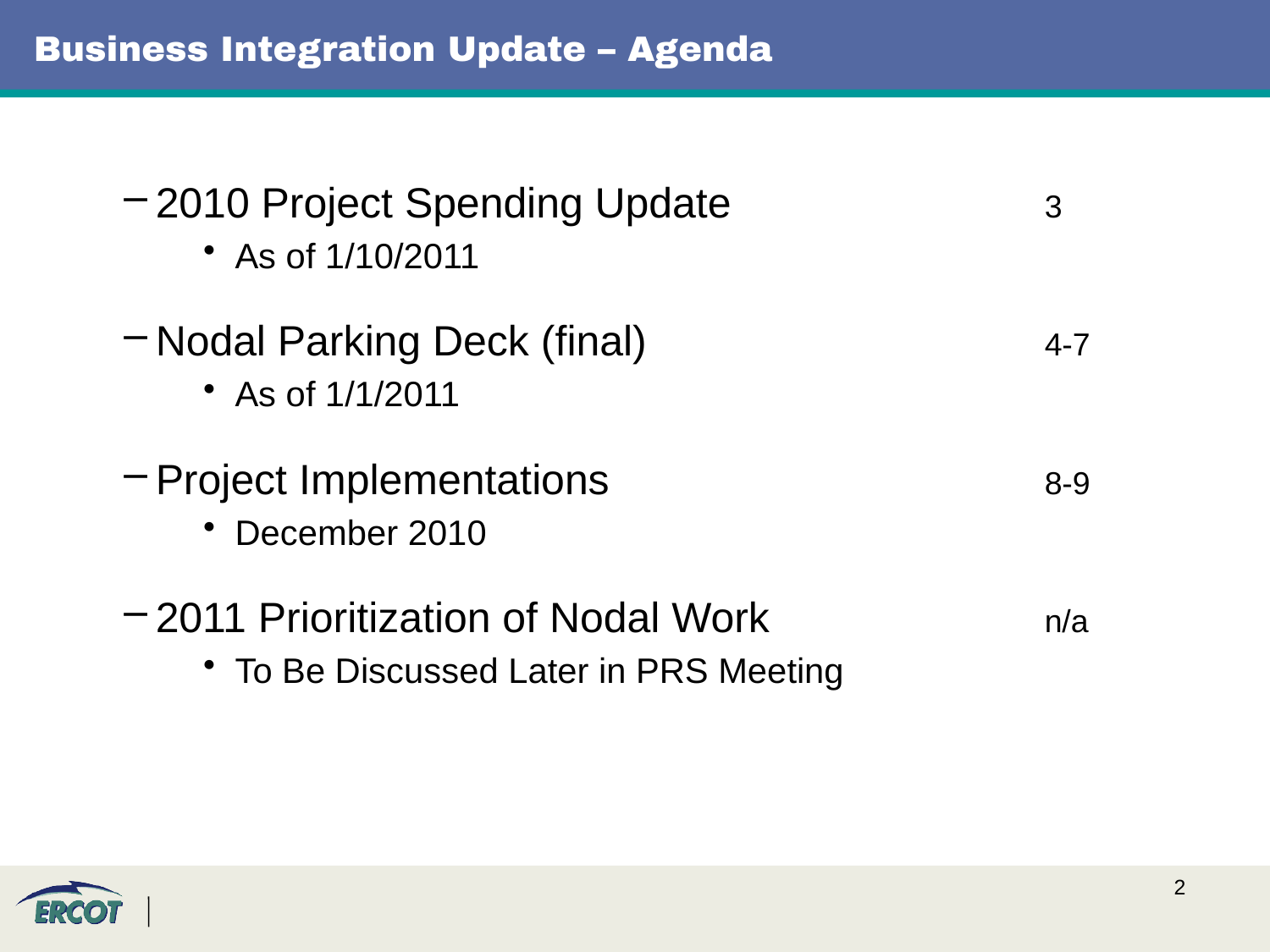

# Business Integration Update – Agenda
2010 Project Spending Update			3
As of 1/10/2011

Nodal Parking Deck (final)				4-7
As of 1/1/2011

Project Implementations				8-9
December 2010

2011 Prioritization of Nodal Work			n/a
To Be Discussed Later in PRS Meeting